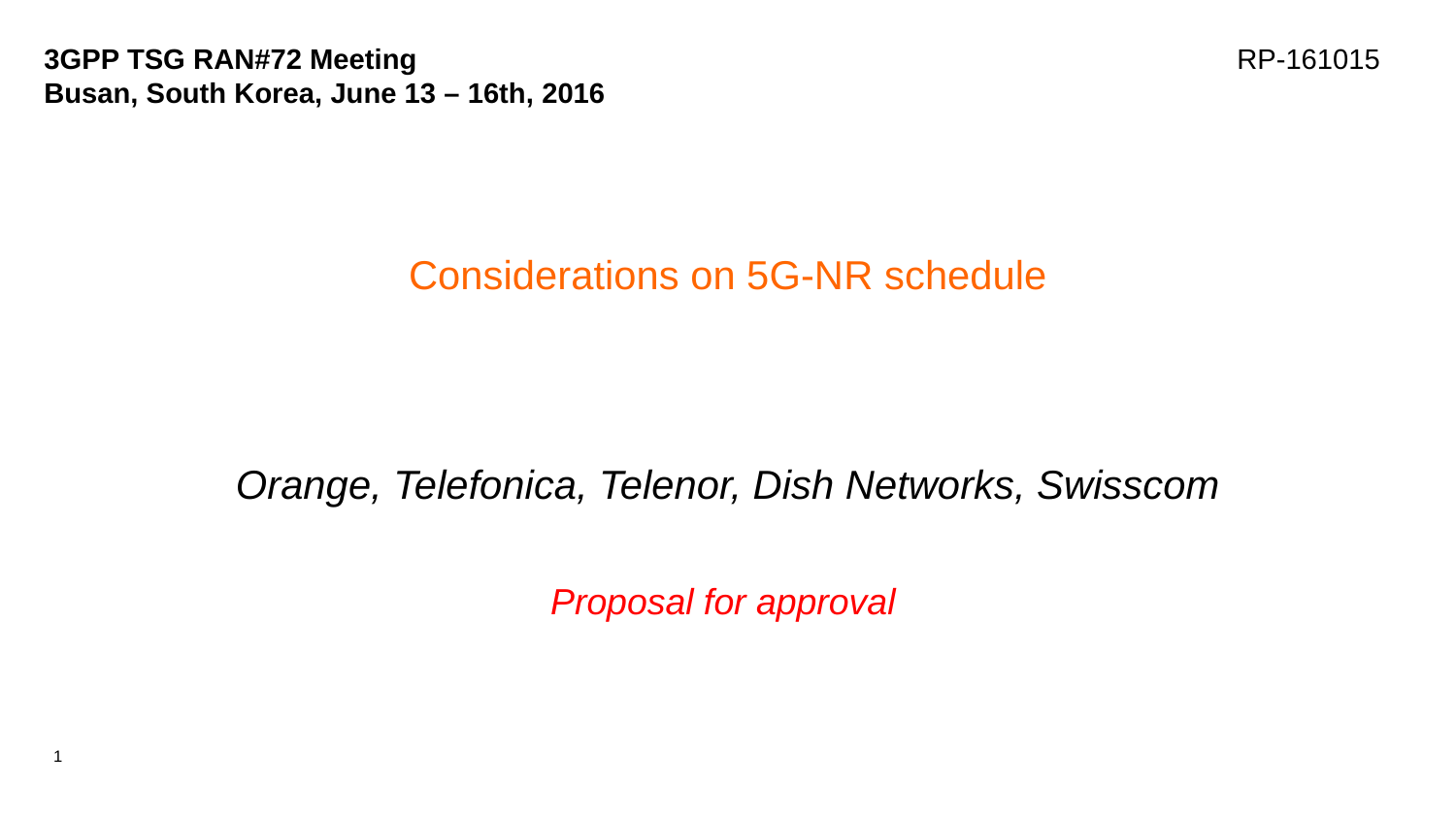

3GPP TSG RAN#72 Meeting
Busan, South Korea, June 13 – 16th, 2016
RP-161015
# Considerations on 5G-NR schedule
Orange, Telefonica, Telenor, Dish Networks, Swisscom

Proposal for approval